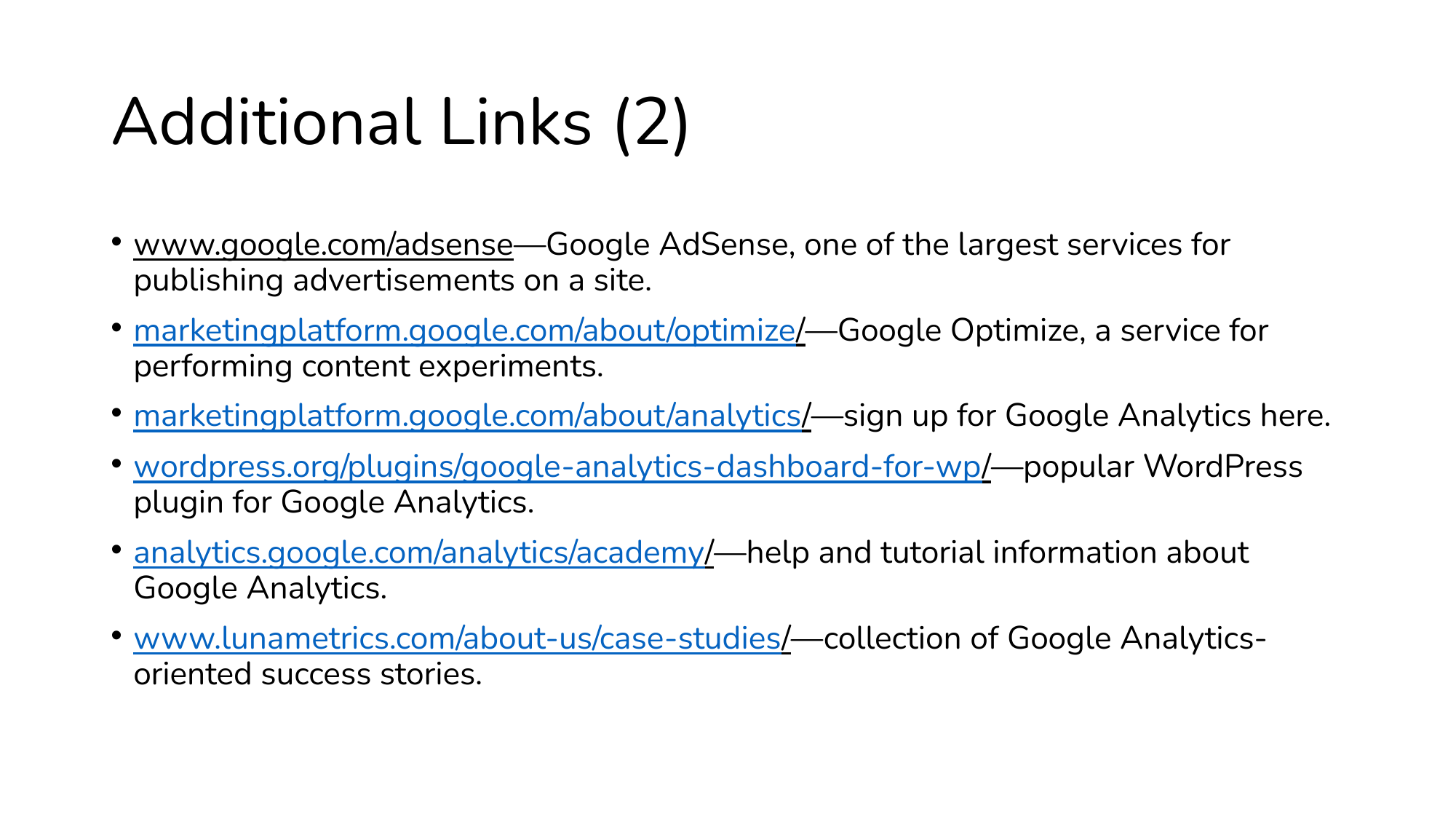

# Additional Links (2)
www.google.com/adsense—Google AdSense, one of the largest services for publishing advertisements on a site.
marketingplatform.google.com/about/optimize/—Google Optimize, a service for performing content experiments.
marketingplatform.google.com/about/analytics/—sign up for Google Analytics here.
wordpress.org/plugins/google-analytics-dashboard-for-wp/—popular WordPress plugin for Google Analytics.
analytics.google.com/analytics/academy/—help and tutorial information about Google Analytics.
www.lunametrics.com/about-us/case-studies/—collection of Google Analytics-oriented success stories.